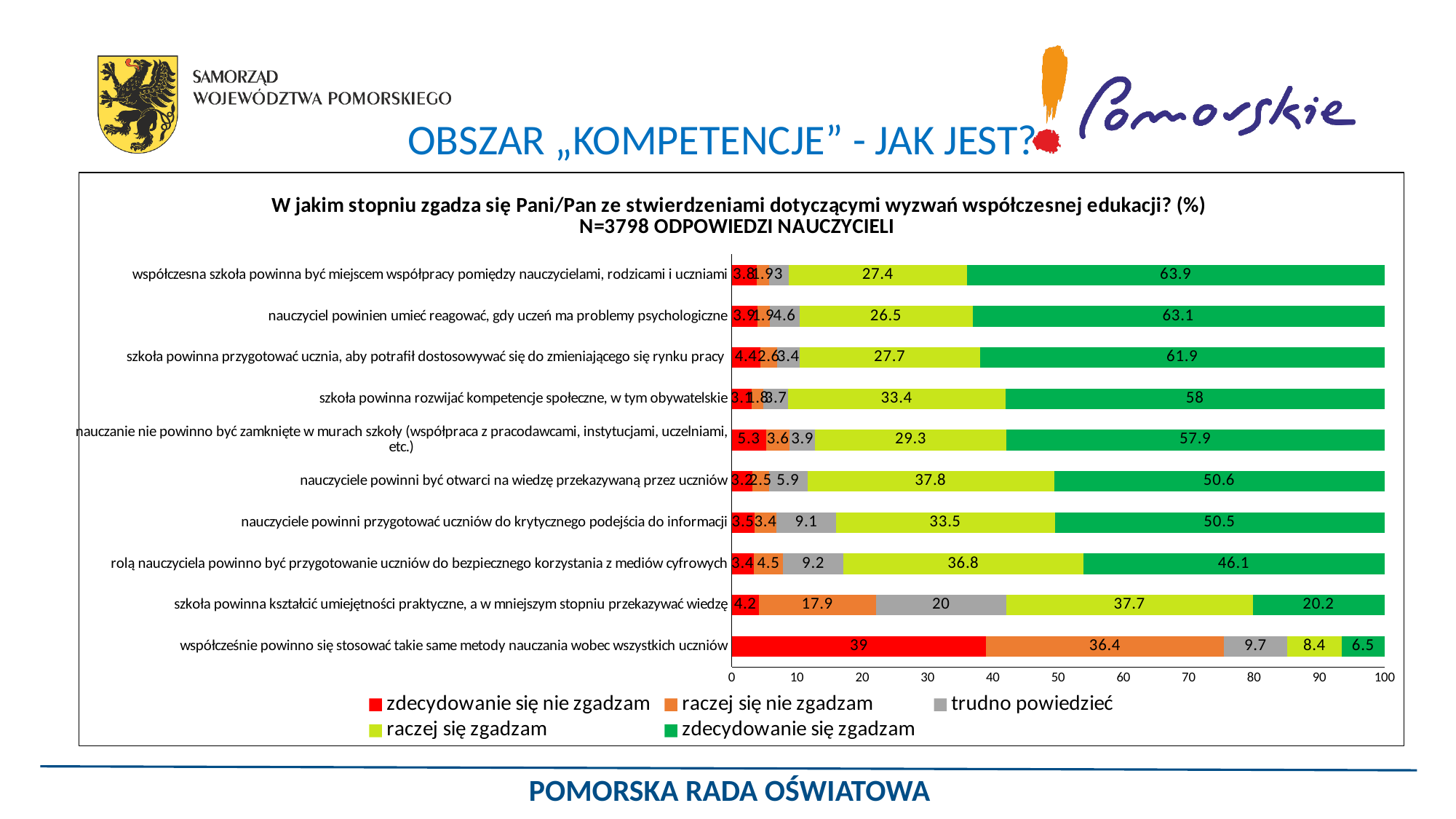

# OBSZAR „KOMPETENCJE” - JAK JEST?

### Chart: W jakim stopniu zgadza się Pani/Pan ze stwierdzeniami dotyczącymi wyzwań współczesnej edukacji? (%)
N=3798 ODPOWIEDZI NAUCZYCIELI

| Category | zdecydowanie się nie zgadzam | raczej się nie zgadzam  | trudno powiedzieć | raczej się zgadzam  | zdecydowanie się zgadzam  |
|---|---|---|---|---|---|
| współcześnie powinno się stosować takie same metody nauczania wobec wszystkich uczniów | 39.0 | 36.4 | 9.7 | 8.4 | 6.5 |
| szkoła powinna kształcić umiejętności praktyczne, a w mniejszym stopniu przekazywać wiedzę | 4.2 | 17.9 | 20.0 | 37.7 | 20.2 |
| rolą nauczyciela powinno być przygotowanie uczniów do bezpiecznego korzystania z mediów cyfrowych | 3.4 | 4.5 | 9.2 | 36.8 | 46.1 |
| nauczyciele powinni przygotować uczniów do krytycznego podejścia do informacji | 3.5 | 3.4 | 9.1 | 33.5 | 50.5 |
| nauczyciele powinni być otwarci na wiedzę przekazywaną przez uczniów | 3.2 | 2.5 | 5.9 | 37.8 | 50.6 |
| nauczanie nie powinno być zamknięte w murach szkoły (współpraca z pracodawcami, instytucjami, uczelniami, etc.) | 5.3 | 3.6 | 3.9 | 29.3 | 57.9 |
| szkoła powinna rozwijać kompetencje społeczne, w tym obywatelskie | 3.1 | 1.8 | 3.7 | 33.4 | 58.0 |
| szkoła powinna przygotować ucznia, aby potrafił dostosowywać się do zmieniającego się rynku pracy  | 4.4 | 2.6 | 3.4 | 27.7 | 61.9 |
| nauczyciel powinien umieć reagować, gdy uczeń ma problemy psychologiczne | 3.9 | 1.9 | 4.6 | 26.5 | 63.1 |
| współczesna szkoła powinna być miejscem współpracy pomiędzy nauczycielami, rodzicami i uczniami | 3.8 | 1.9 | 3.0 | 27.4 | 63.9 |